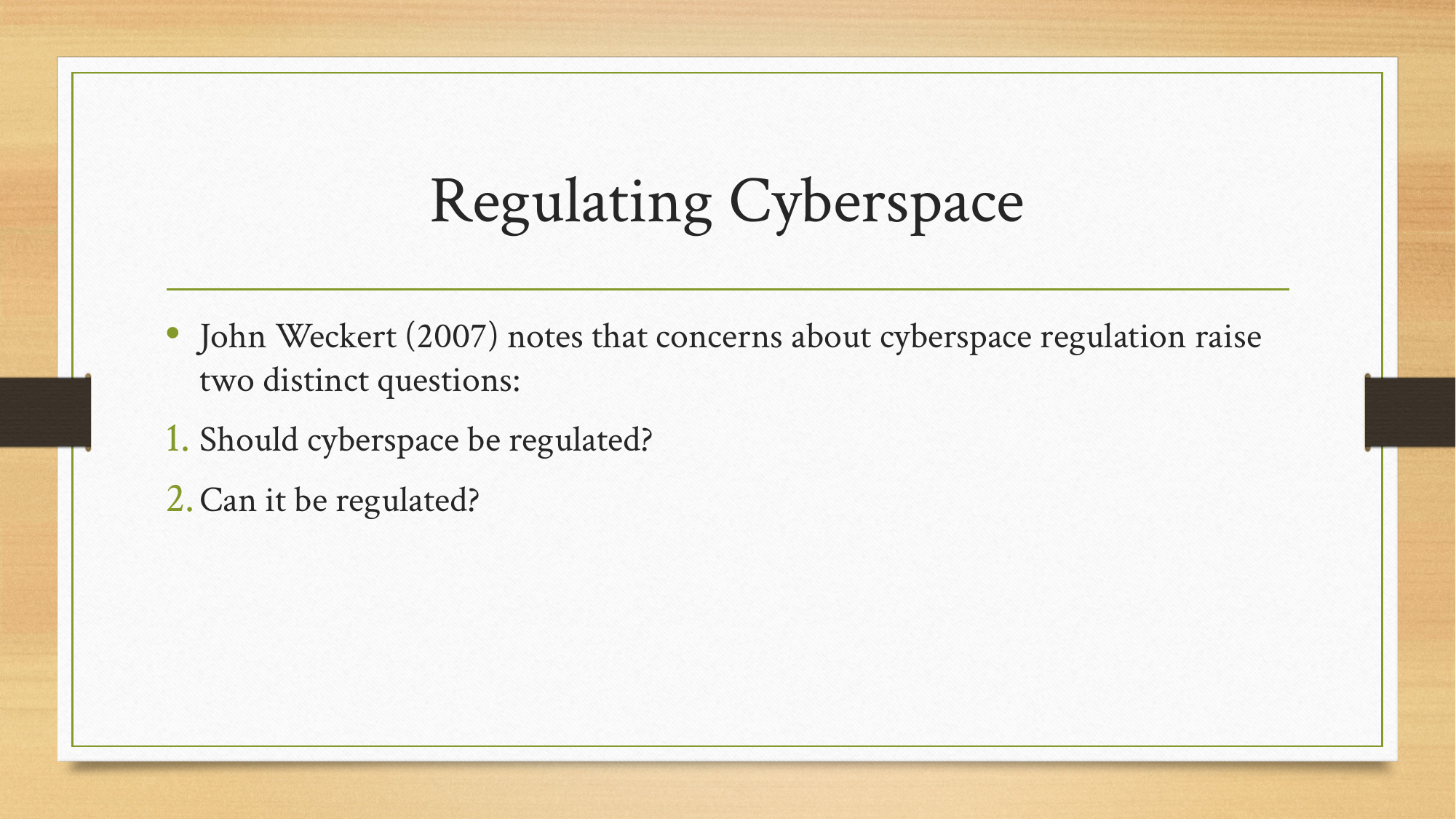

# Regulating Cyberspace
John Weckert (2007) notes that concerns about cyberspace regulation raise two distinct questions:
Should cyberspace be regulated?
Can it be regulated?